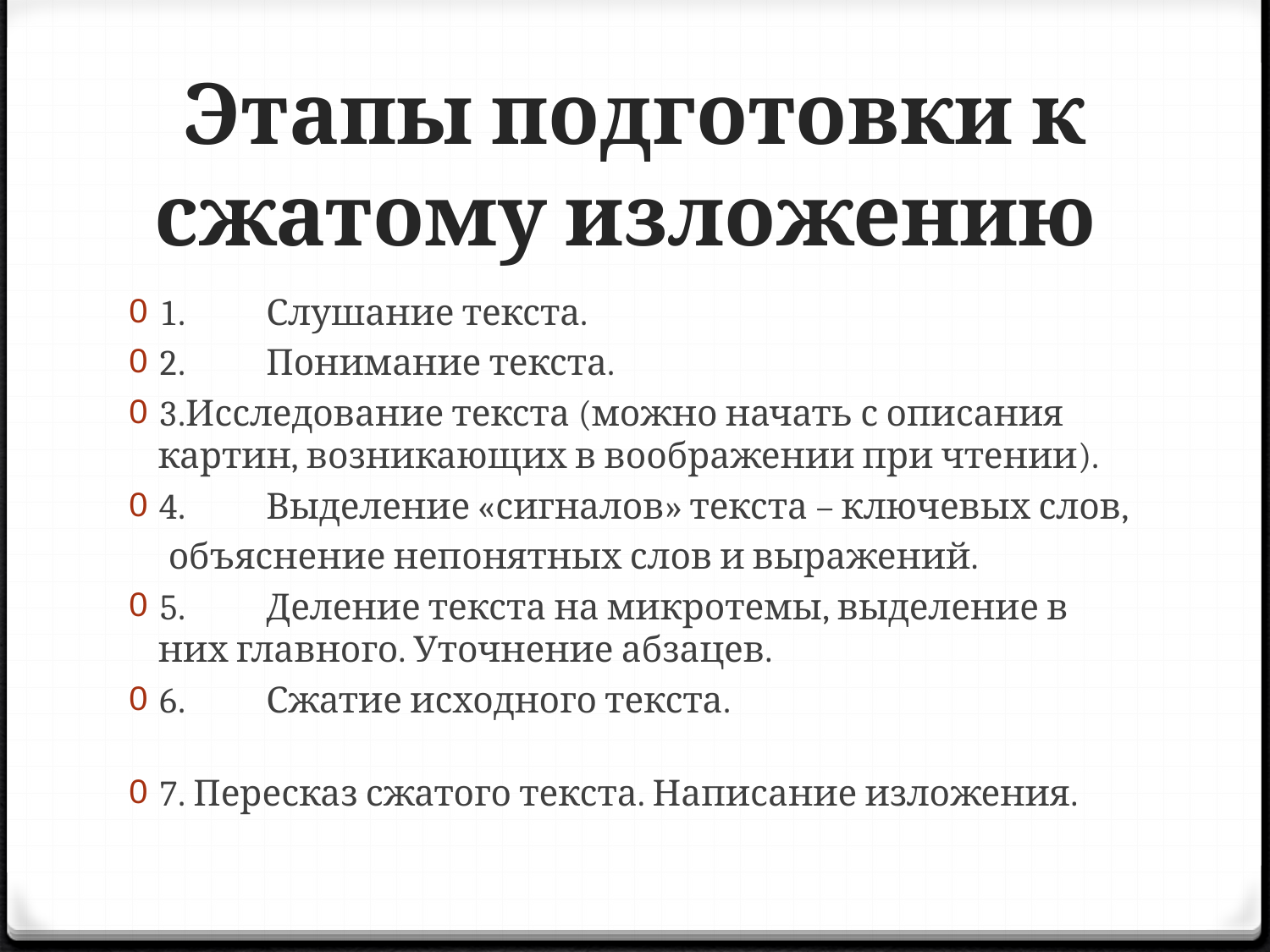

# Этапы подготовки к сжатому изложению
1.	Слушание текста.
2.	Понимание текста.
3.Исследование текста (можно начать с описания картин, возникающих в воображении при чтении).
4.	Выделение «сигналов» текста – ключевых слов,
     объяснение непонятных слов и выражений.
5.	Деление текста на микротемы, выделение в них главного. Уточнение абзацев.
6.	Сжатие исходного текста.
7. Пересказ сжатого текста. Написание изложения.